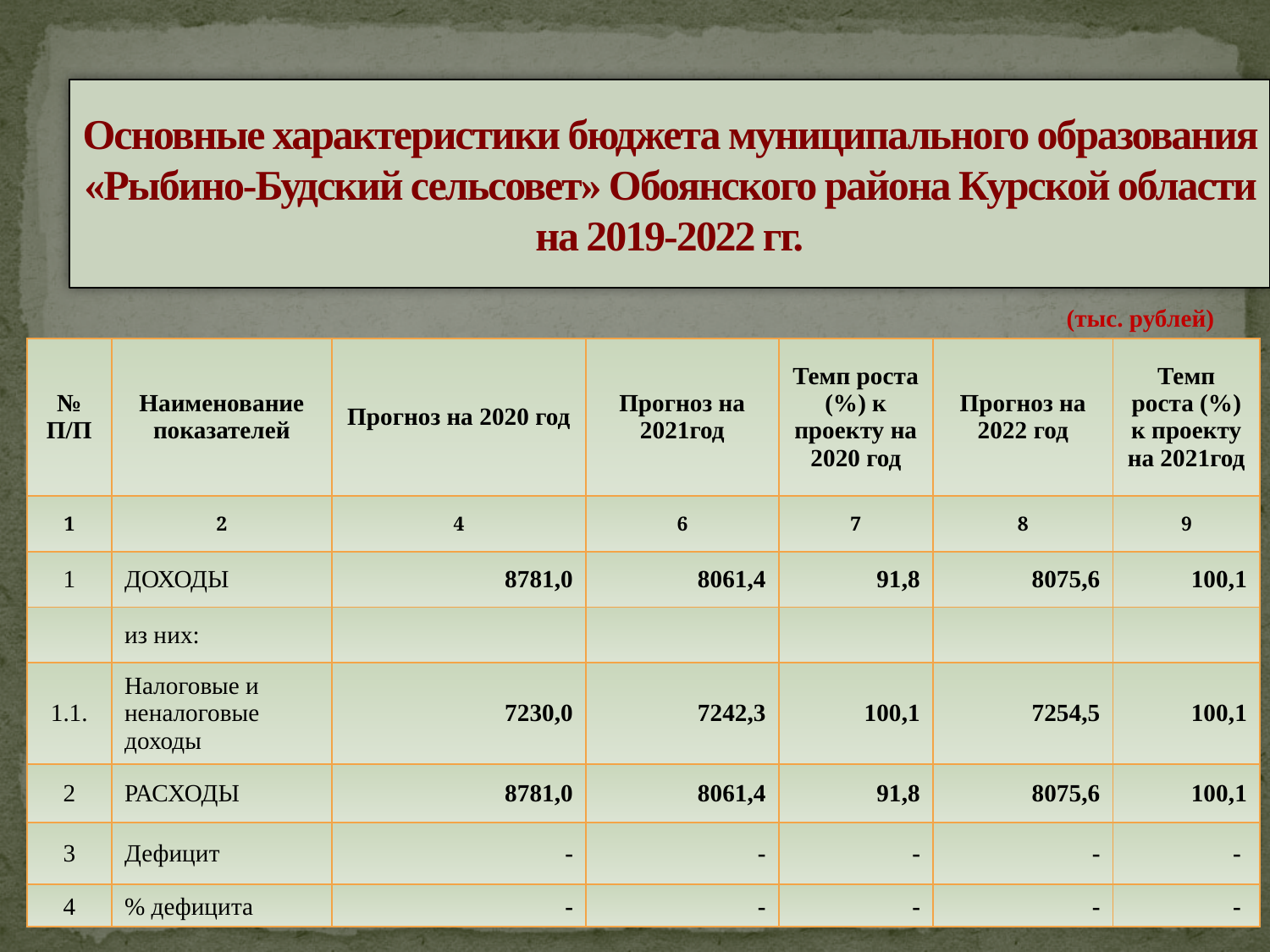

Основные характеристики бюджета муниципального образования «Рыбино-Будский сельсовет» Обоянского района Курской области на 2019-2022 гг.
(тыс. рублей)
| № П/П | Наименование показателей | Прогноз на 2020 год | Прогноз на 2021год | Темп роста (%) к проекту на 2020 год | Прогноз на 2022 год | Темп роста (%) к проекту на 2021год |
| --- | --- | --- | --- | --- | --- | --- |
| 1 | 2 | 4 | 6 | 7 | 8 | 9 |
| 1 | ДОХОДЫ | 8781,0 | 8061,4 | 91,8 | 8075,6 | 100,1 |
|  | из них: |  |  |  |  |  |
| 1.1. | Налоговые и неналоговые доходы | 7230,0 | 7242,3 | 100,1 | 7254,5 | 100,1 |
| 2 | РАСХОДЫ | 8781,0 | 8061,4 | 91,8 | 8075,6 | 100,1 |
| 3 | Дефицит | - | - | - | - | - |
| 4 | % дефицита | - | - | - | - | - |